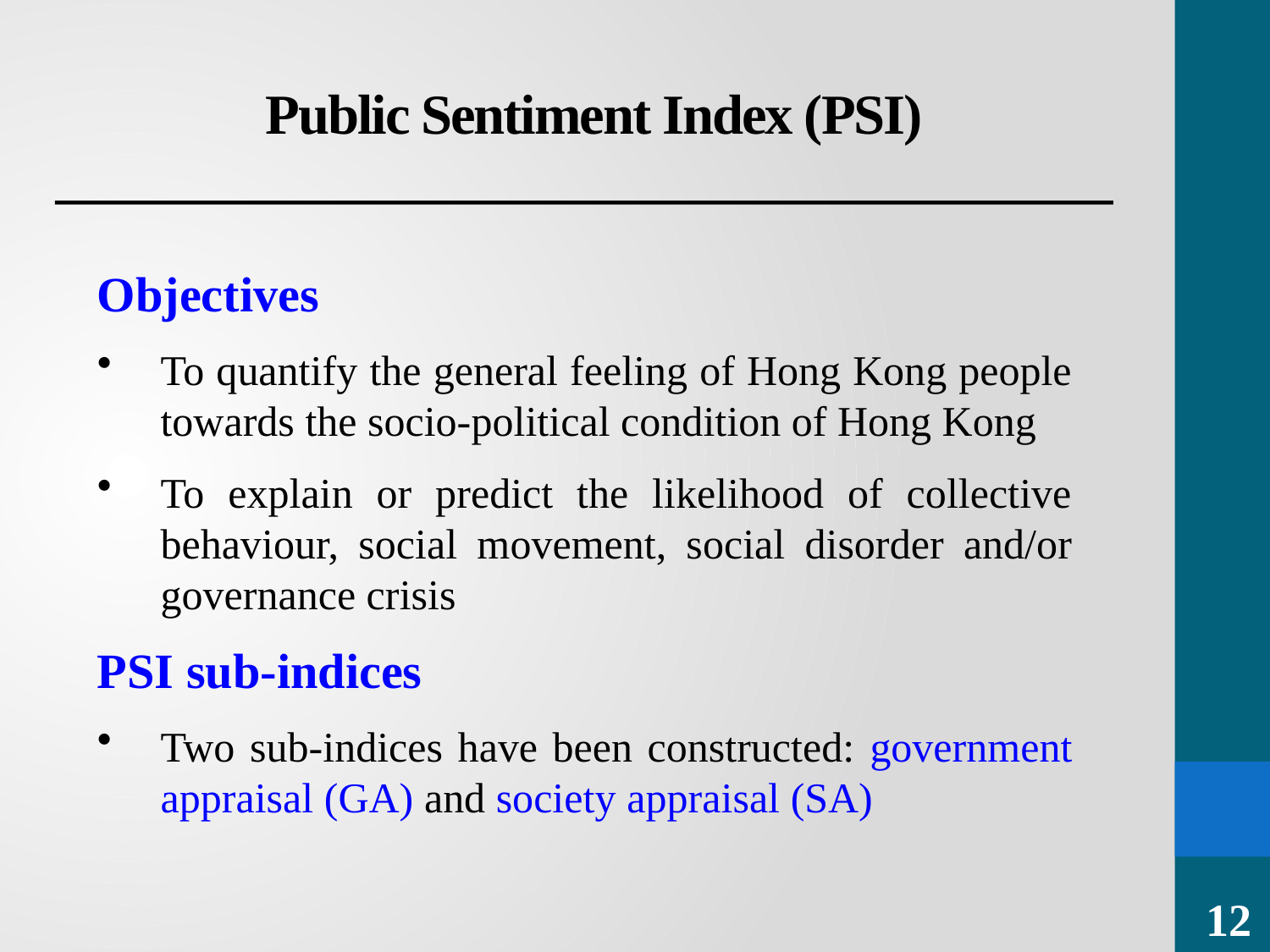

# Public Sentiment Index (PSI)

Objectives
To quantify the general feeling of Hong Kong people towards the socio-political condition of Hong Kong
To explain or predict the likelihood of collective behaviour, social movement, social disorder and/or governance crisis
PSI sub-indices
Two sub-indices have been constructed: government appraisal (GA) and society appraisal (SA)
12